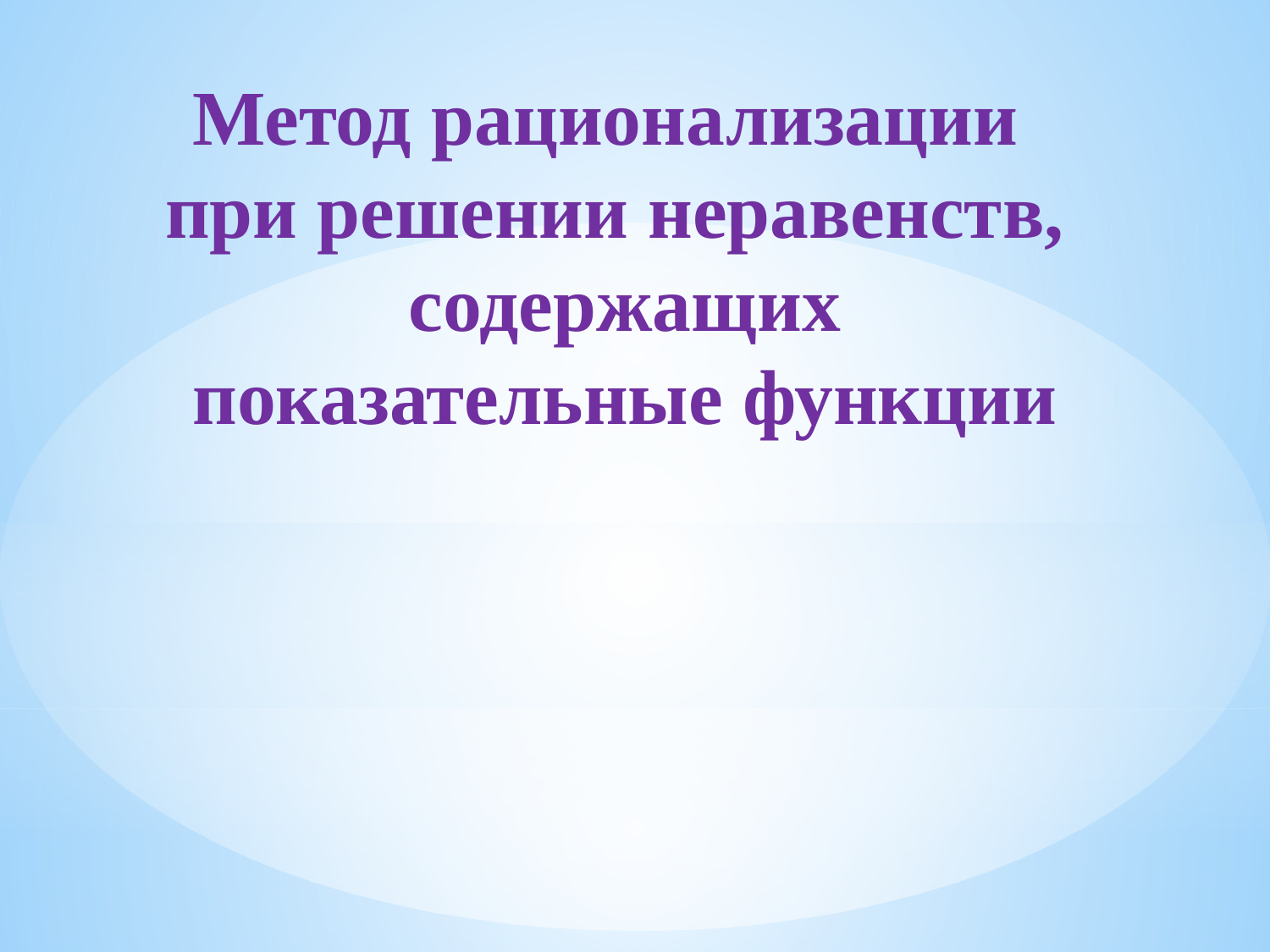

Метод рационализации
при решении неравенств,
 содержащих
 показательные функции